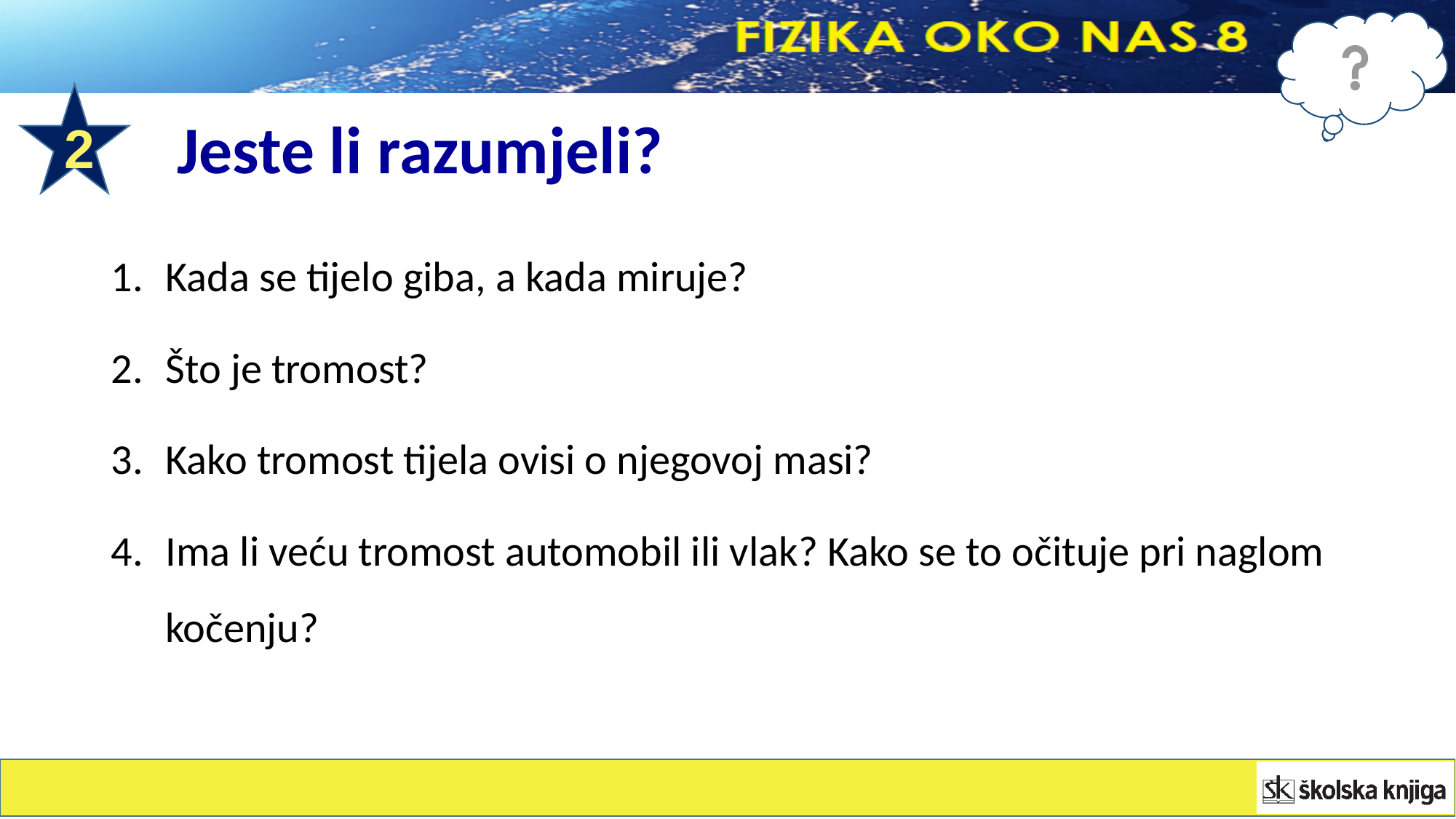

2
Jeste li razumjeli?
Kada se tijelo giba, a kada miruje?
Što je tromost?
Kako tromost tijela ovisi o njegovoj masi?
Ima li veću tromost automobil ili vlak? Kako se to očituje pri naglom kočenju?